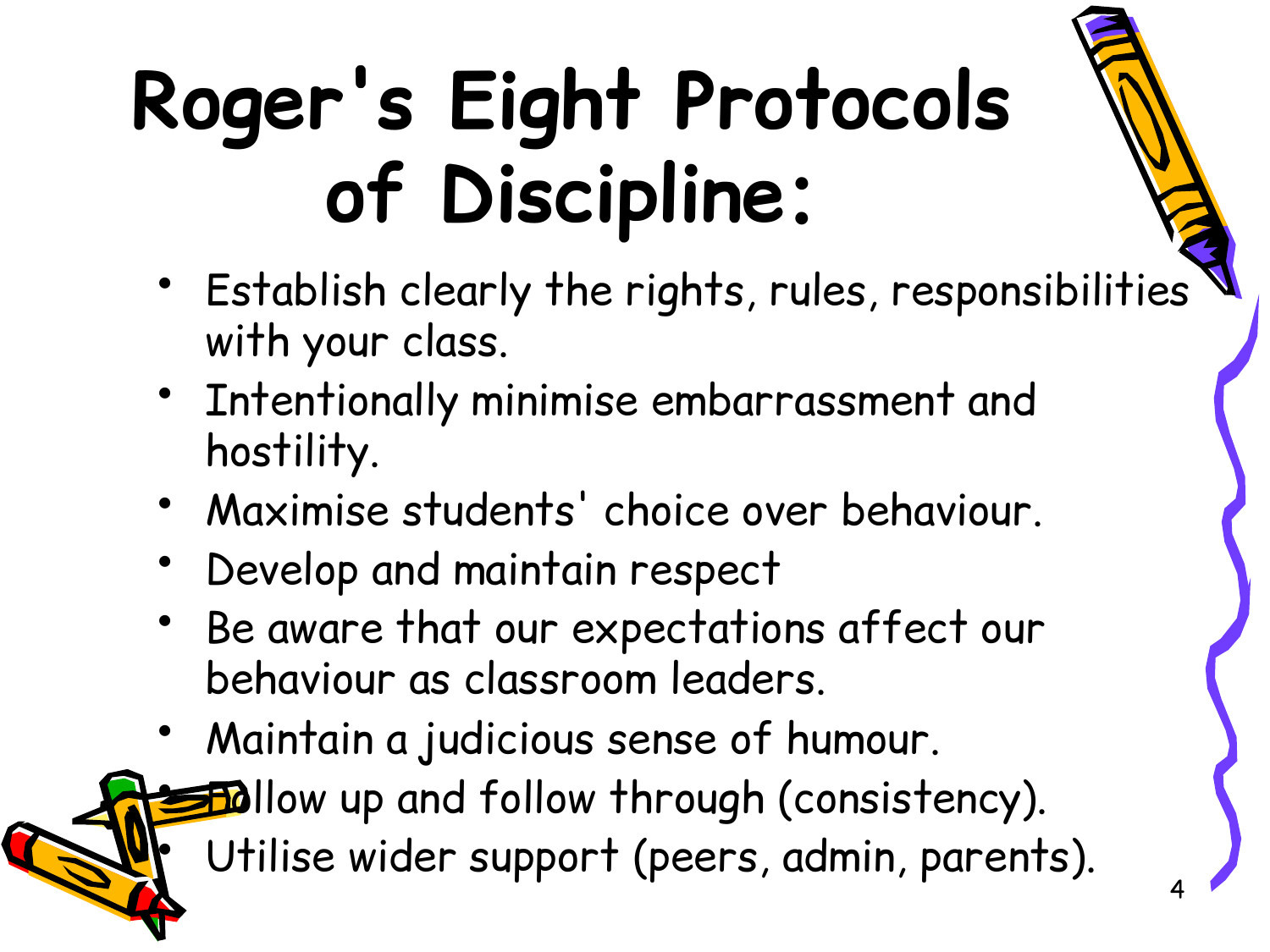

# Roger's Eight Protocols of Discipline:
Establish clearly the rights, rules, responsibilities with your class.
Intentionally minimise embarrassment and hostility.
Maximise students' choice over behaviour.
Develop and maintain respect
Be aware that our expectations affect our behaviour as classroom leaders.
Maintain a judicious sense of humour.
Follow up and follow through (consistency).
Utilise wider support (peers, admin, parents).

4